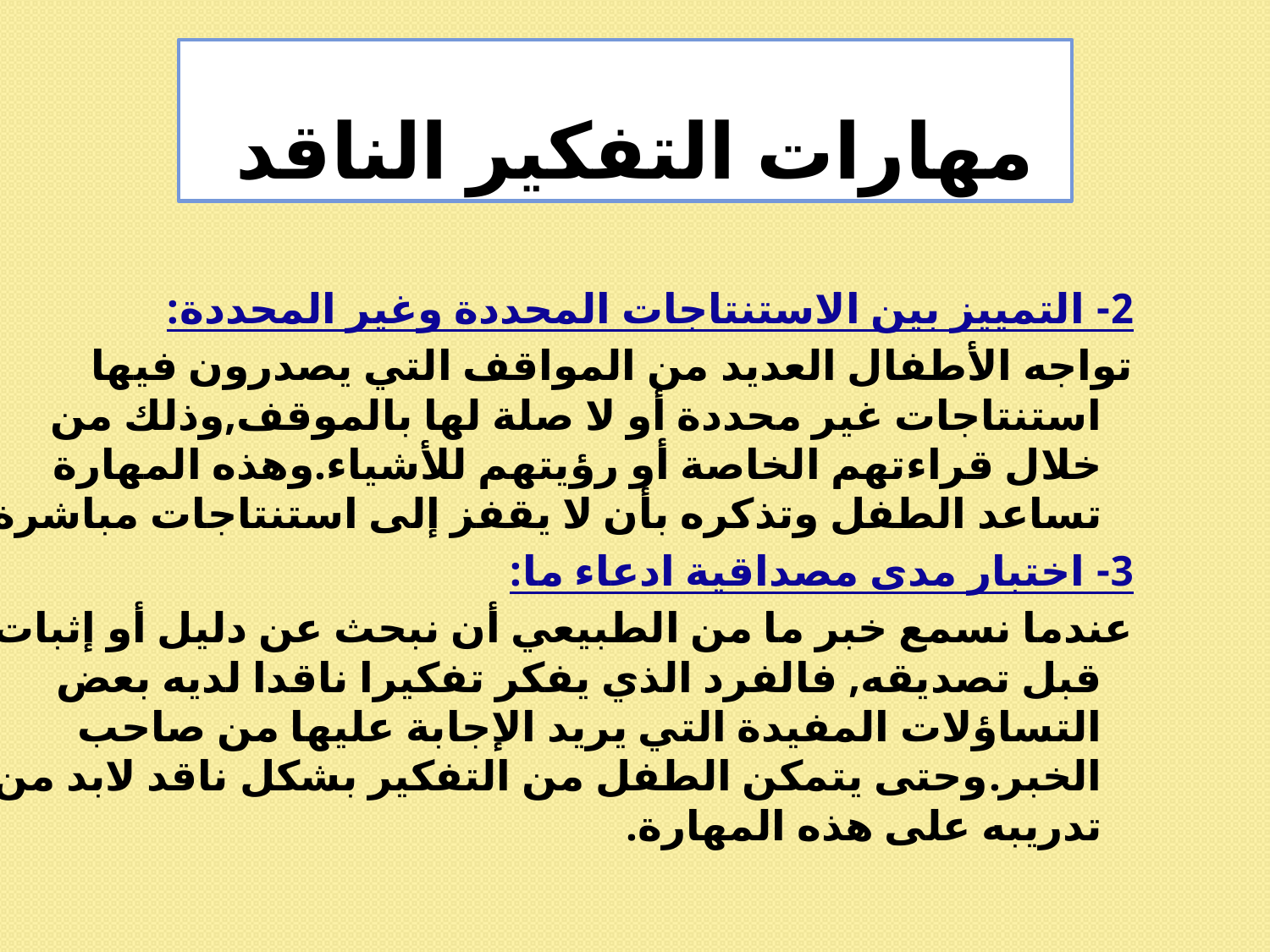

# مهارات التفكير الناقد
2- التمييز بين الاستنتاجات المحددة وغير المحددة:
تواجه الأطفال العديد من المواقف التي يصدرون فيها استنتاجات غير محددة أو لا صلة لها بالموقف,وذلك من خلال قراءتهم الخاصة أو رؤيتهم للأشياء.وهذه المهارة تساعد الطفل وتذكره بأن لا يقفز إلى استنتاجات مباشرة.
3- اختبار مدى مصداقية ادعاء ما:
عندما نسمع خبر ما من الطبيعي أن نبحث عن دليل أو إثبات قبل تصديقه, فالفرد الذي يفكر تفكيرا ناقدا لديه بعض التساؤلات المفيدة التي يريد الإجابة عليها من صاحب الخبر.وحتى يتمكن الطفل من التفكير بشكل ناقد لابد من تدريبه على هذه المهارة.